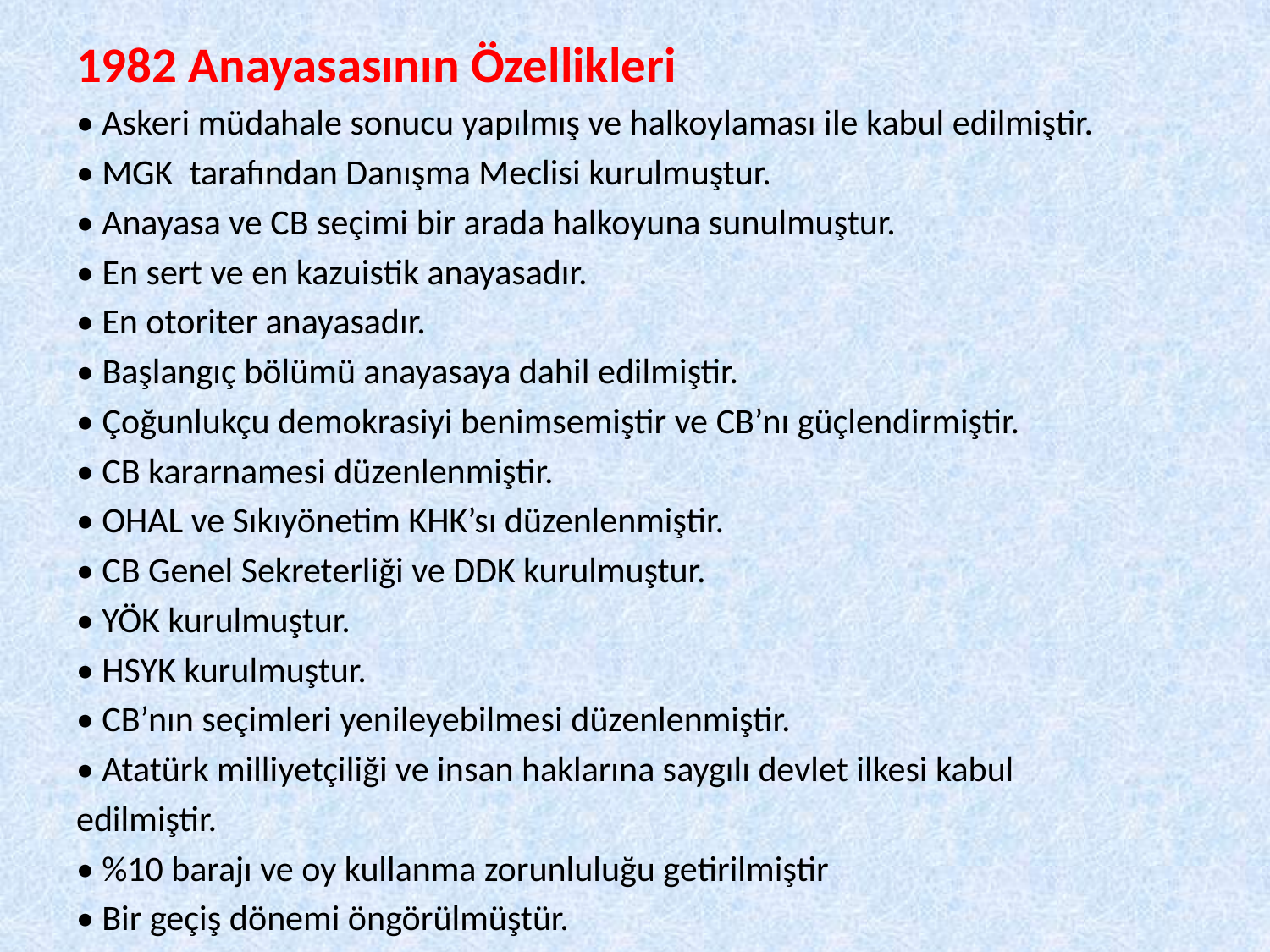

1982 Anayasasının Özellikleri
• Askeri müdahale sonucu yapılmış ve halkoylaması ile kabul edilmiştir.
• MGK  tarafından Danışma Meclisi kurulmuştur.
• Anayasa ve CB seçimi bir arada halkoyuna sunulmuştur.
• En sert ve en kazuistik anayasadır.
• En otoriter anayasadır.
• Başlangıç bölümü anayasaya dahil edilmiştir.
• Çoğunlukçu demokrasiyi benimsemiştir ve CB’nı güçlendirmiştir.
• CB kararnamesi düzenlenmiştir.
• OHAL ve Sıkıyönetim KHK’sı düzenlenmiştir.
• CB Genel Sekreterliği ve DDK kurulmuştur.
• YÖK kurulmuştur.
• HSYK kurulmuştur.
• CB’nın seçimleri yenileyebilmesi düzenlenmiştir.
• Atatürk milliyetçiliği ve insan haklarına saygılı devlet ilkesi kabul
edilmiştir.
• %10 barajı ve oy kullanma zorunluluğu getirilmiştir
• Bir geçiş dönemi öngörülmüştür.